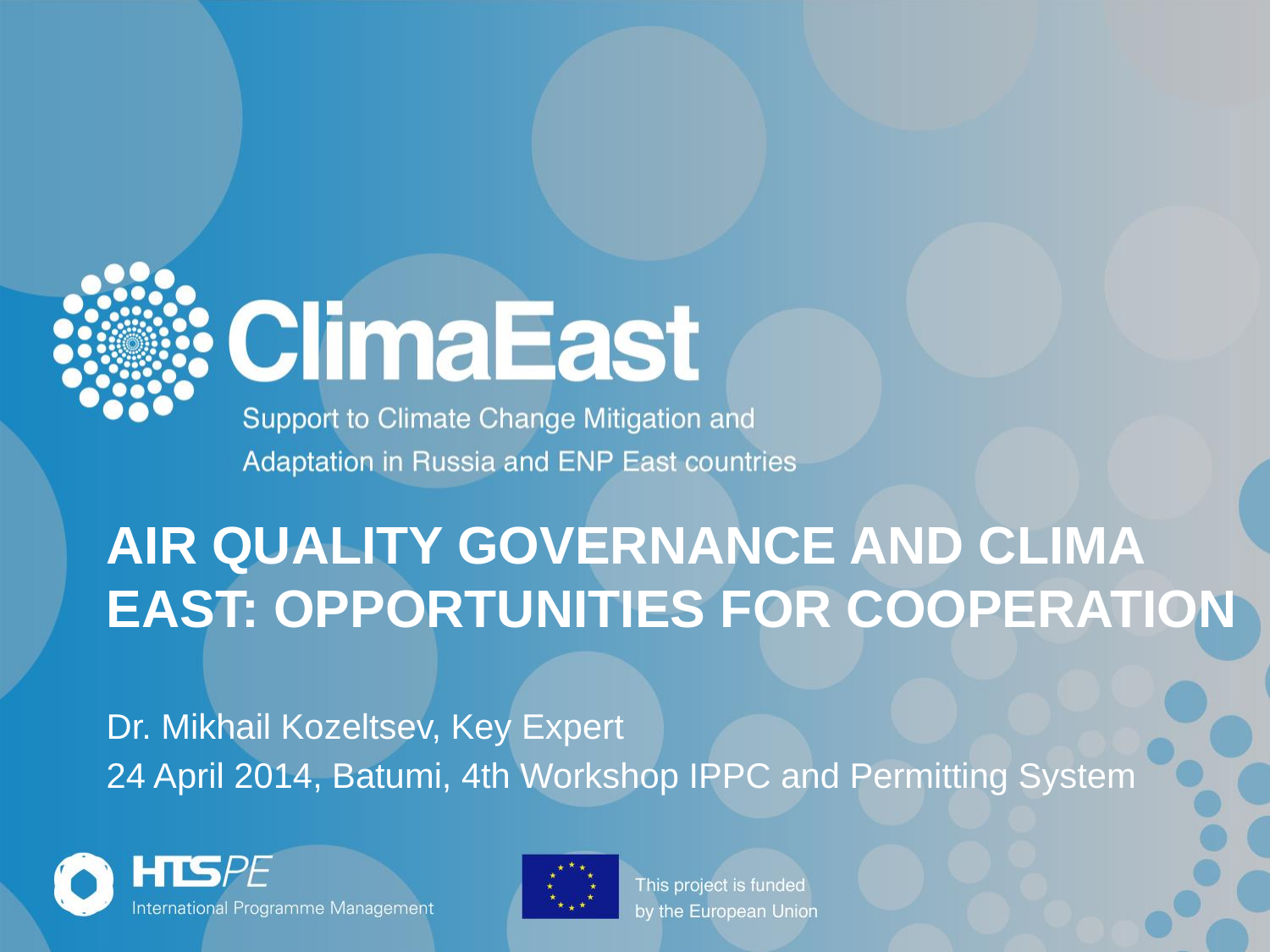

AIR QUALITY GOVERNANCE AND CLIMA EAST: OPPORTUNITIES FOR COOPERATION

Dr. Mikhail Kozeltsev, Key Expert
24 April 2014, Batumi, 4th Workshop IPPC and Permitting System